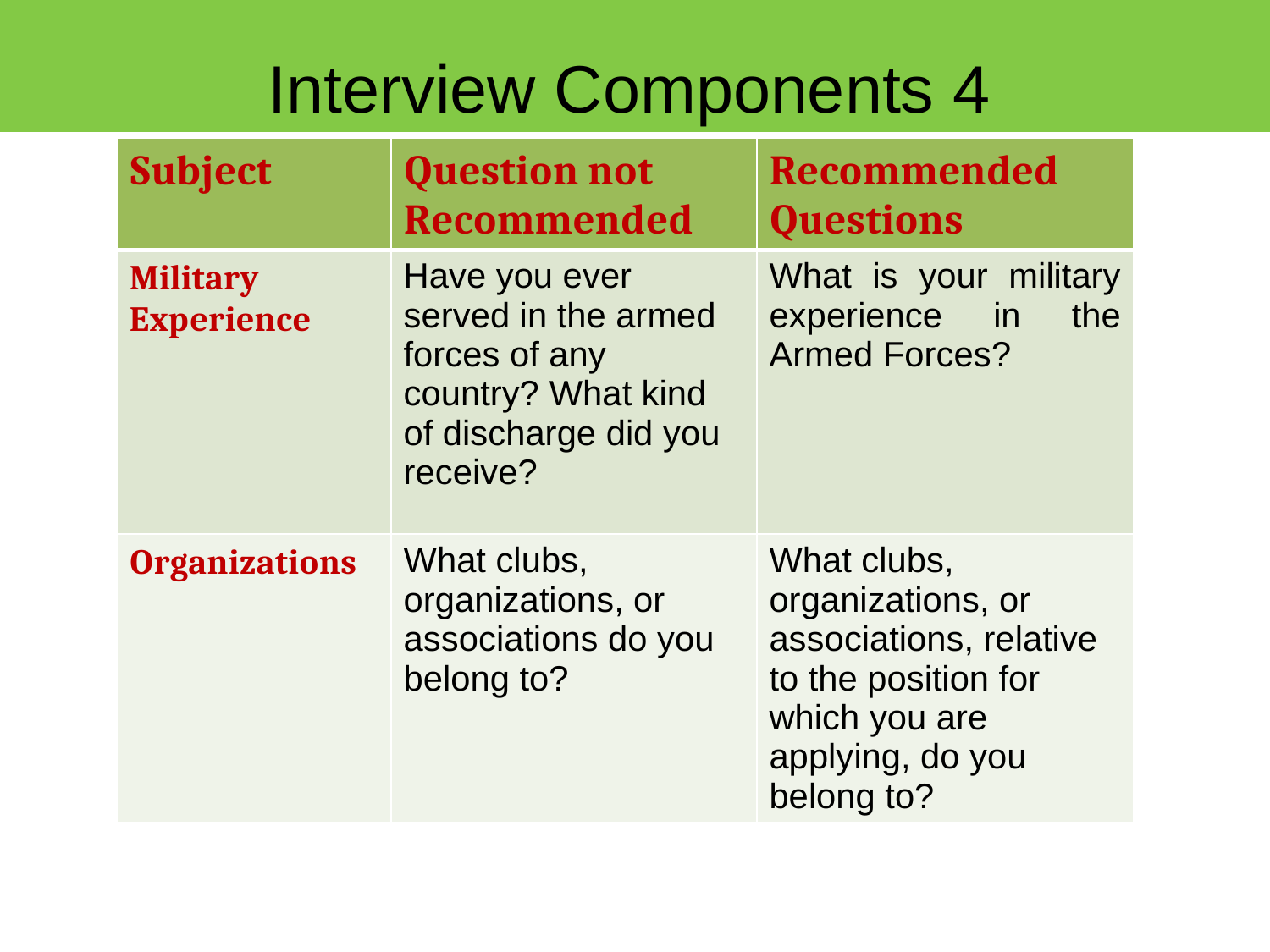

Interview Components 4

| Subject | Question not Recommended | Recommended Questions |
| --- | --- | --- |
| Military Experience | Have you ever served in the armed forces of any country? What kind of discharge did you receive? | What is your military experience in the Armed Forces? |
| Organizations | What clubs, organizations, or associations do you belong to? | What clubs, organizations, or associations, relative to the position for which you are applying, do you belong to? |